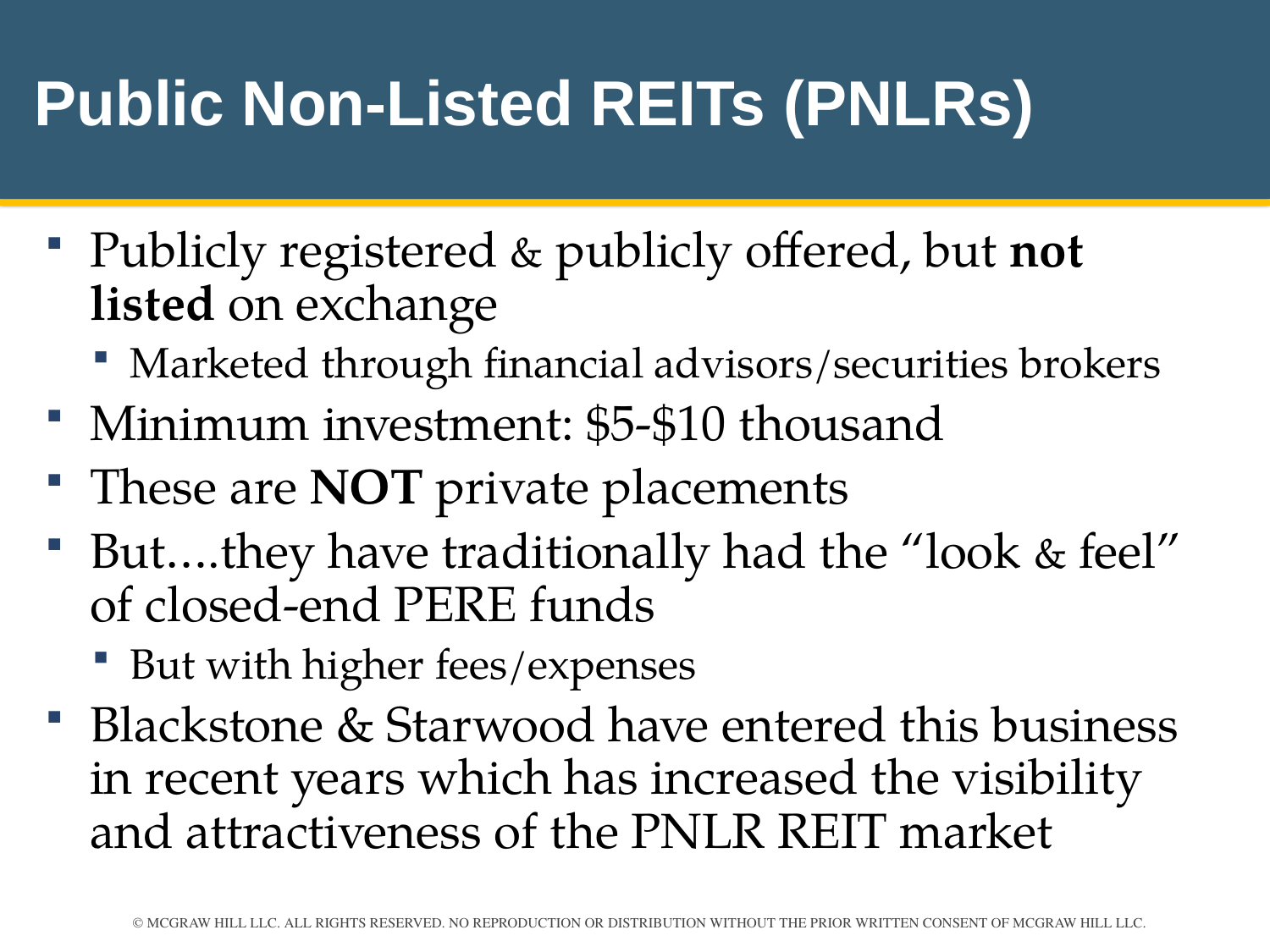

# Public Non-Listed REITs (PNLRs)
Publicly registered & publicly offered, but not listed on exchange
Marketed through financial advisors/securities brokers
Minimum investment: $5-$10 thousand
These are NOT private placements
But….they have traditionally had the “look & feel” of closed-end PERE funds
But with higher fees/expenses
Blackstone & Starwood have entered this business in recent years which has increased the visibility and attractiveness of the PNLR REIT market

© MCGRAW HILL LLC. ALL RIGHTS RESERVED. NO REPRODUCTION OR DISTRIBUTION WITHOUT THE PRIOR WRITTEN CONSENT OF MCGRAW HILL LLC.